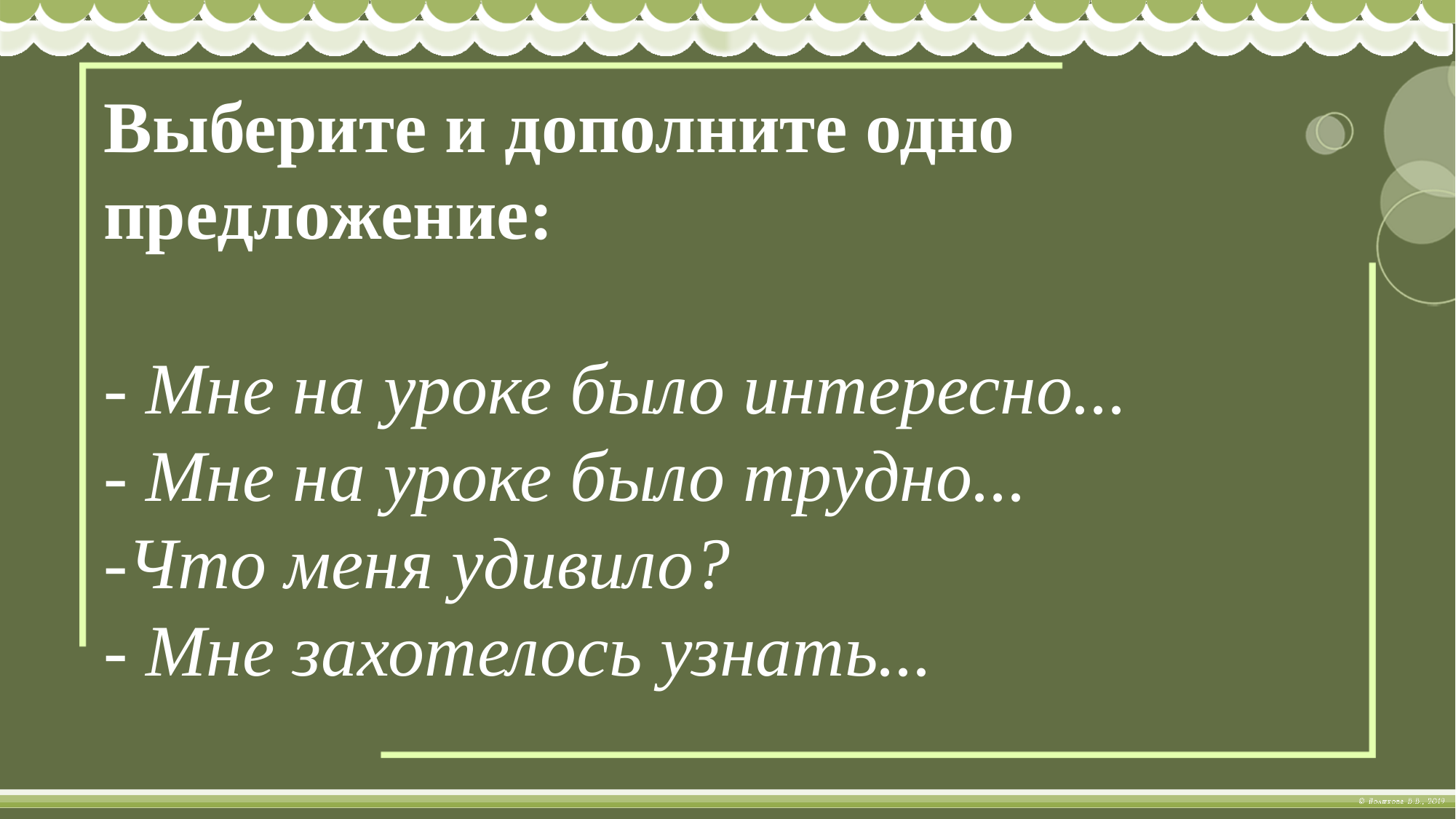

Выберите и дополните одно предложение:

- Мне на уроке было интересно...
- Мне на уроке было трудно...
-Что меня удивило?
- Мне захотелось узнать...